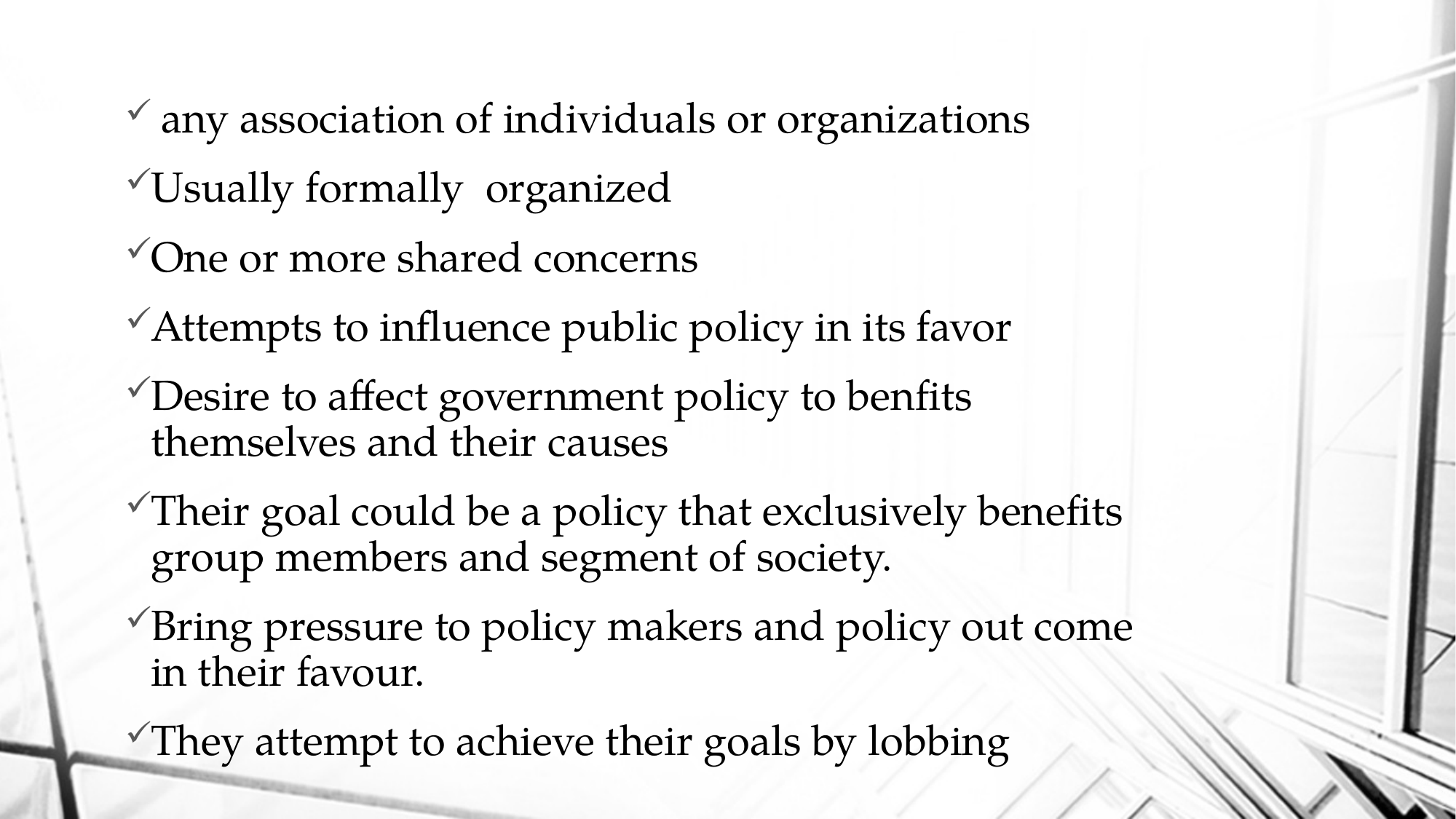

any association of individuals or organizations
Usually formally  organized
One or more shared concerns
Attempts to influence public policy in its favor
Desire to affect government policy to benfits themselves and their causes
Their goal could be a policy that exclusively benefits group members and segment of society.
Bring pressure to policy makers and policy out come in their favour.
They attempt to achieve their goals by lobbing